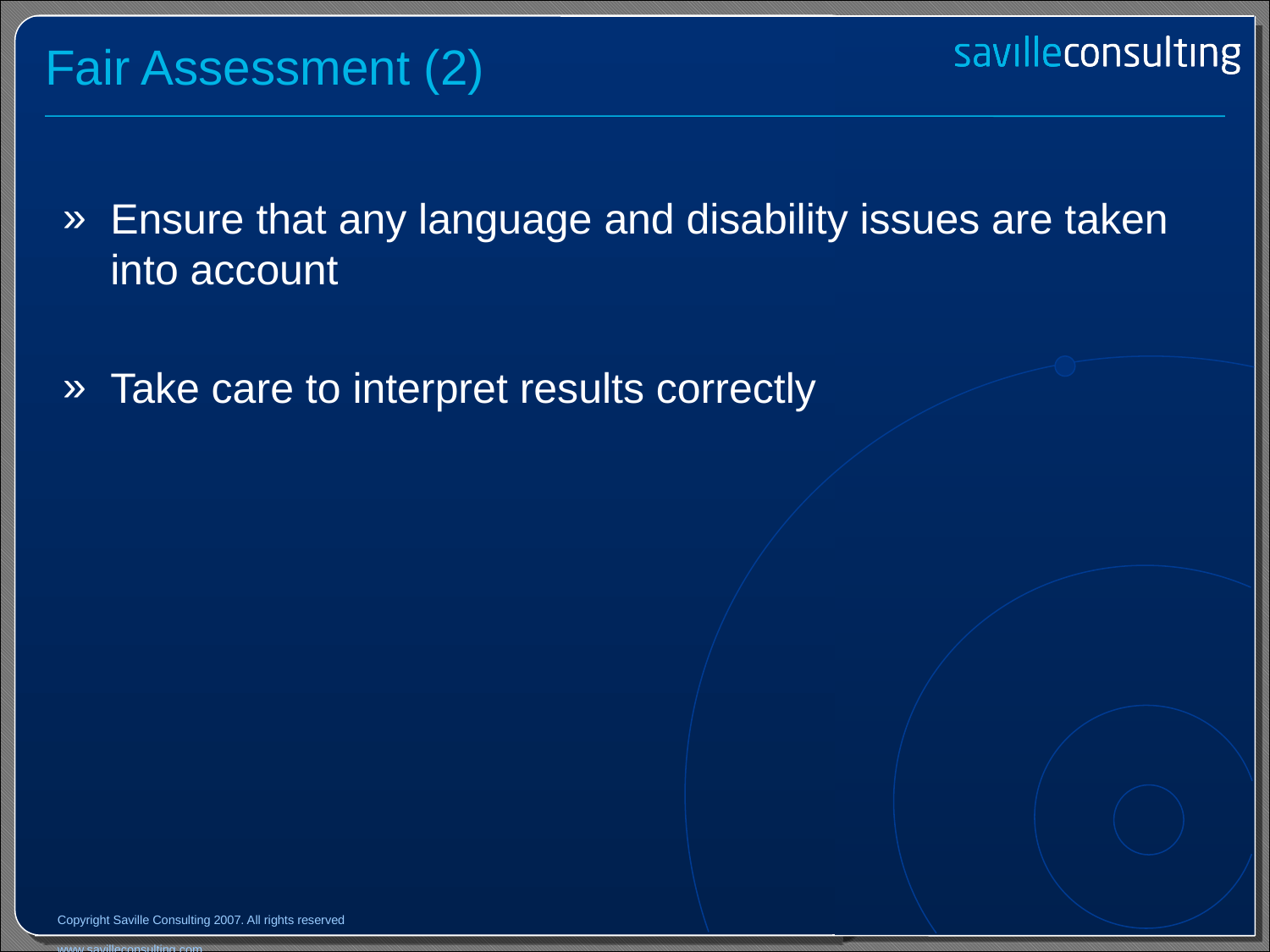

# Fair Assessment (2)

Ensure that any language and disability issues are taken into account

Take care to interpret results correctly